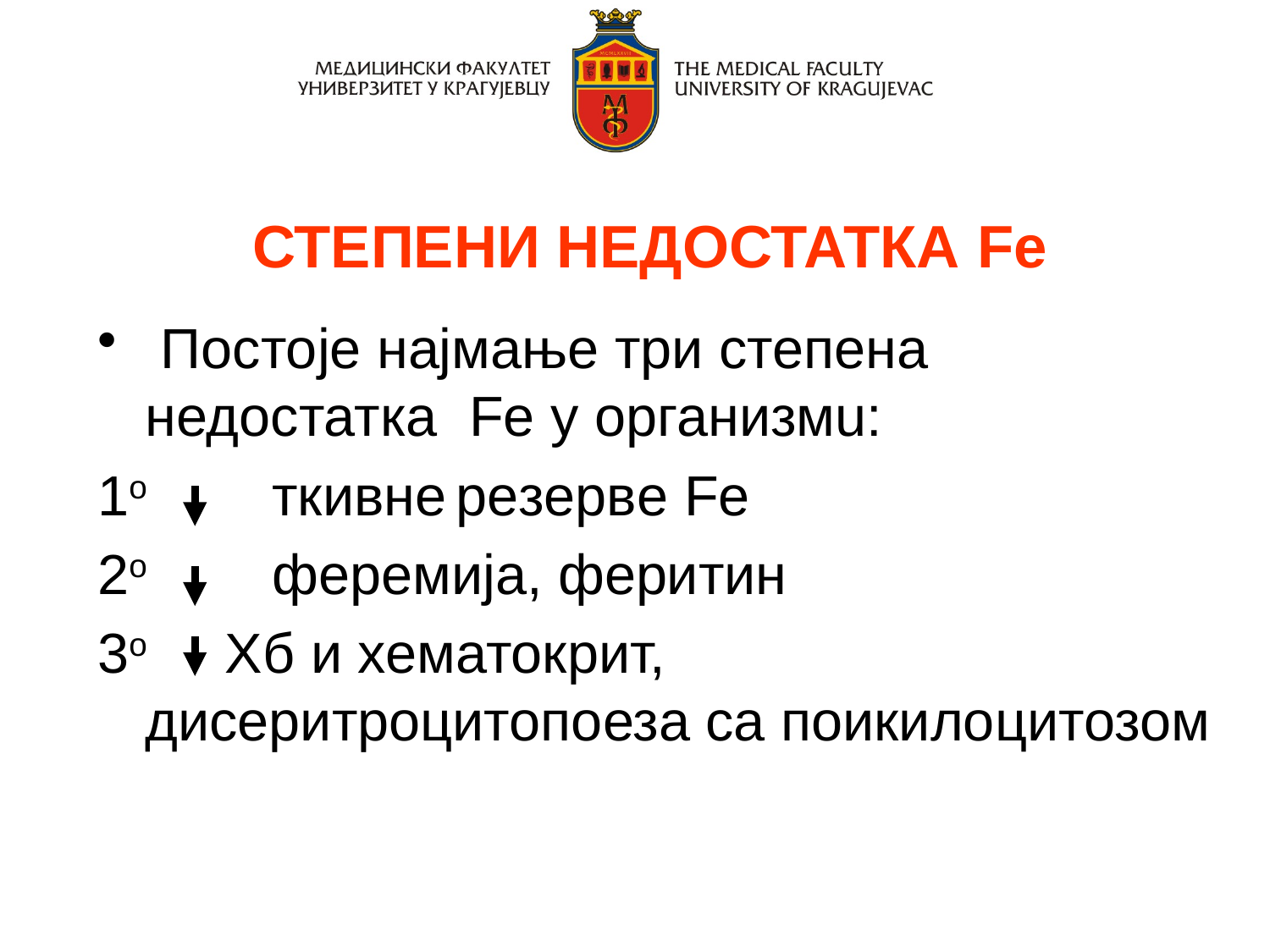

СТЕПЕНИ НЕДОСТАТКА Fe
 Постоје најмање три степена недостатка  Fe у организмu:
1o 	ткивне рeзeрвe Fe
2o	ферeмија, фeритин
3о     Хб и хематокрит, дисeритрoцитопоеза сa пoикилoцитозом